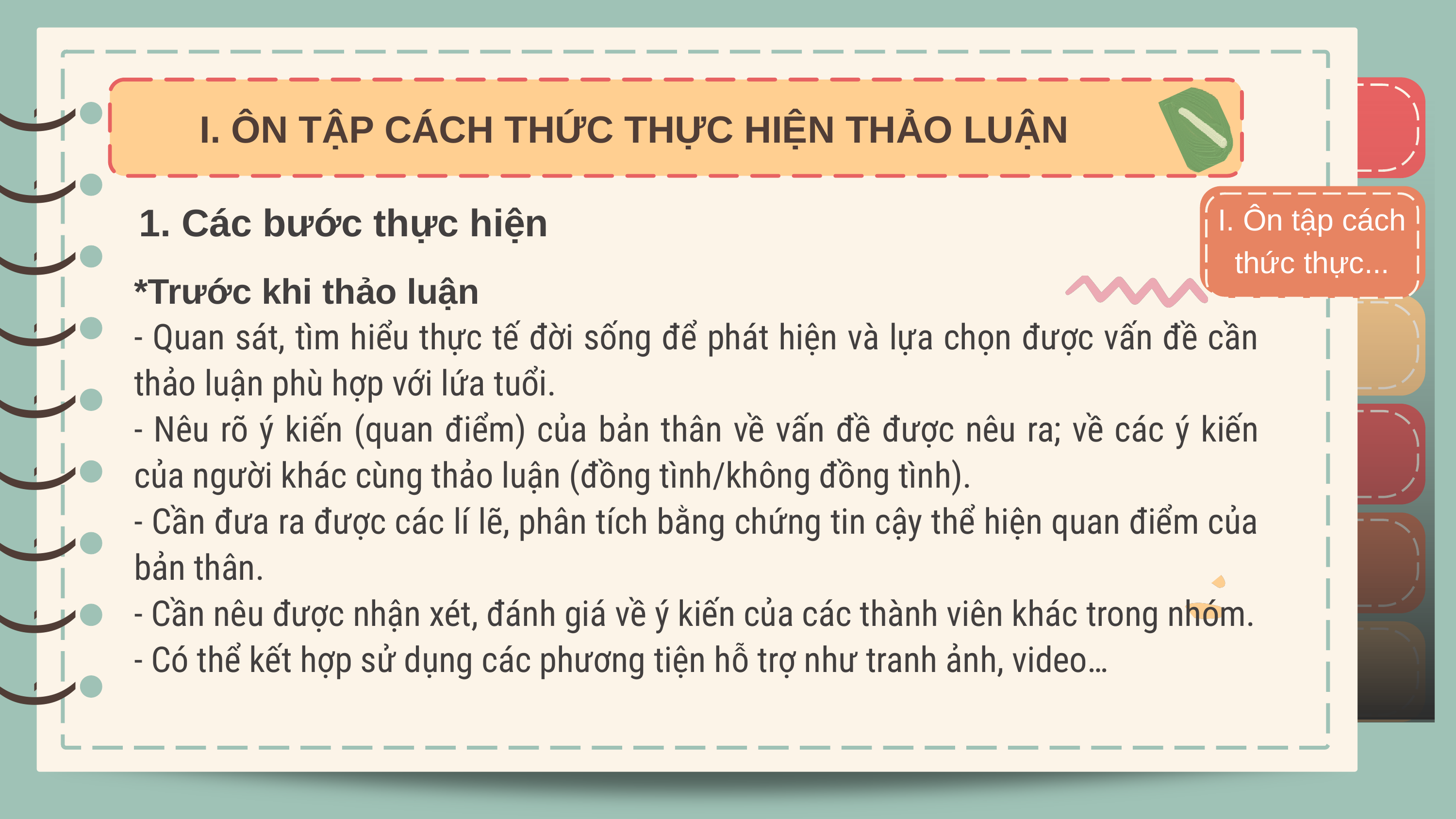

)

)

I. ÔN TẬP CÁCH THỨC THỰC HIỆN THẢO LUẬN
)
)

)
1. Các bước thực hiện

I. Ôn tập cách thức thực...
)

)
*Trước khi thảo luận
- Quan sát, tìm hiểu thực tế đời sống để phát hiện và lựa chọn được vấn đề cần thảo luận phù hợp với lứa tuổi.
- Nêu rõ ý kiến (quan điểm) của bản thân về vấn đề được nêu ra; về các ý kiến của người khác cùng thảo luận (đồng tình/không đồng tình).
- Cần đưa ra được các lí lẽ, phân tích bằng chứng tin cậy thể hiện quan điểm của bản thân.
- Cần nêu được nhận xét, đánh giá về ý kiến của các thành viên khác trong nhóm.
- Có thể kết hợp sử dụng các phương tiện hỗ trợ như tranh ảnh, video…

)

)

)

)

)

)
)

)
)

)

)